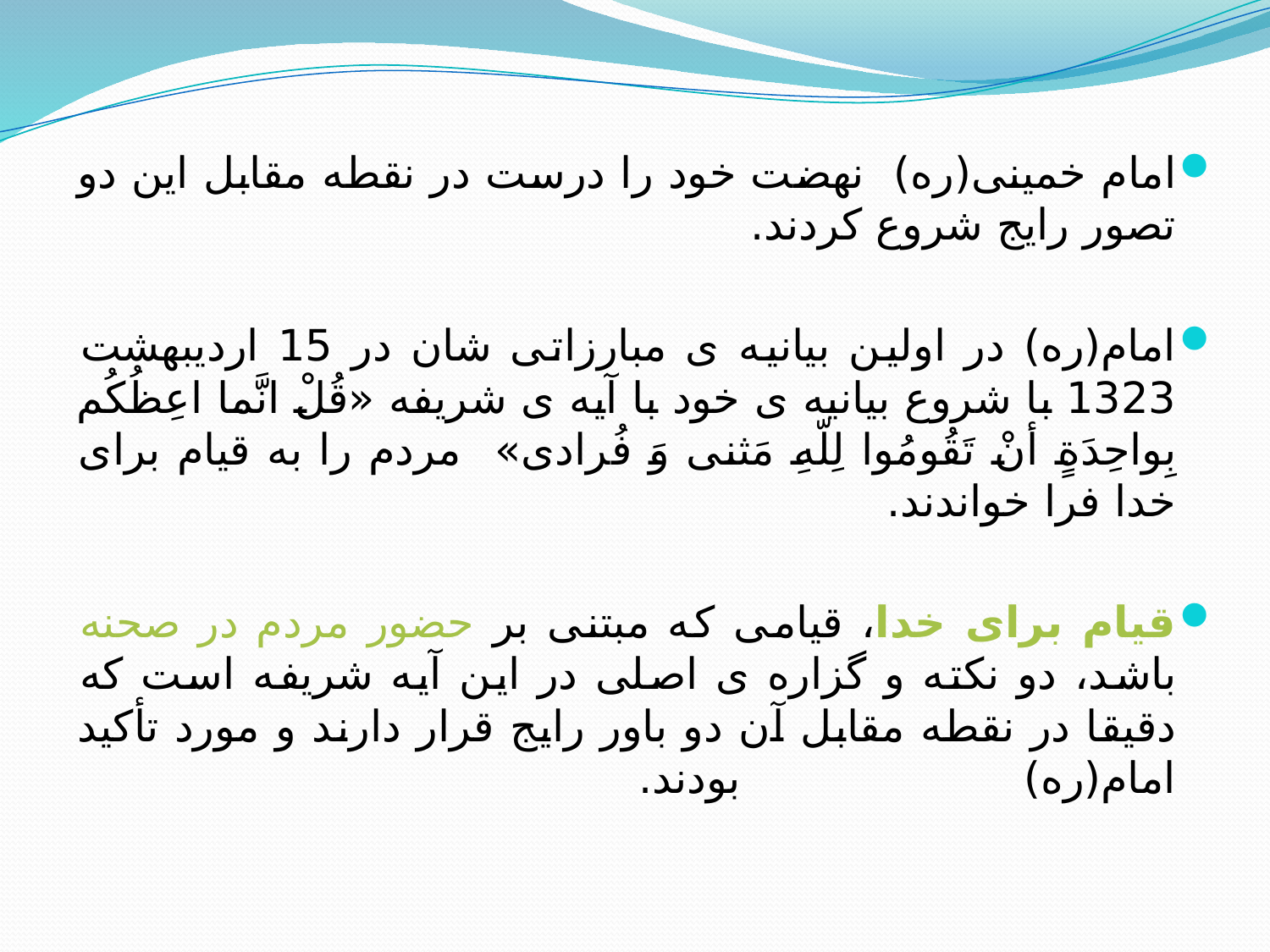

امام خمینی(ره)  نهضت خود را درست در نقطه مقابل این دو تصور رایج شروع کردند.

امام(ره) در اولین بیانیه ی مبارزاتی شان در 15 ارديبهشت 1323 با شروع بیانیه ی خود با آیه ی شریفه «قُلْ انَّما اعِظُكُم بِواحِدَةٍ أنْ تَقُومُوا لِلّهِ مَثنى‏ وَ فُرادى»  مردم را به قیام برای خدا فرا خواندند.

قیام برای خدا، قیامی که مبتنی بر حضور مردم در صحنه باشد، دو نکته و گزاره ی اصلی در این آیه شریفه است که دقیقا در نقطه مقابل آن دو باور رایج قرار دارند و مورد تأکید امام(ره) بودند.